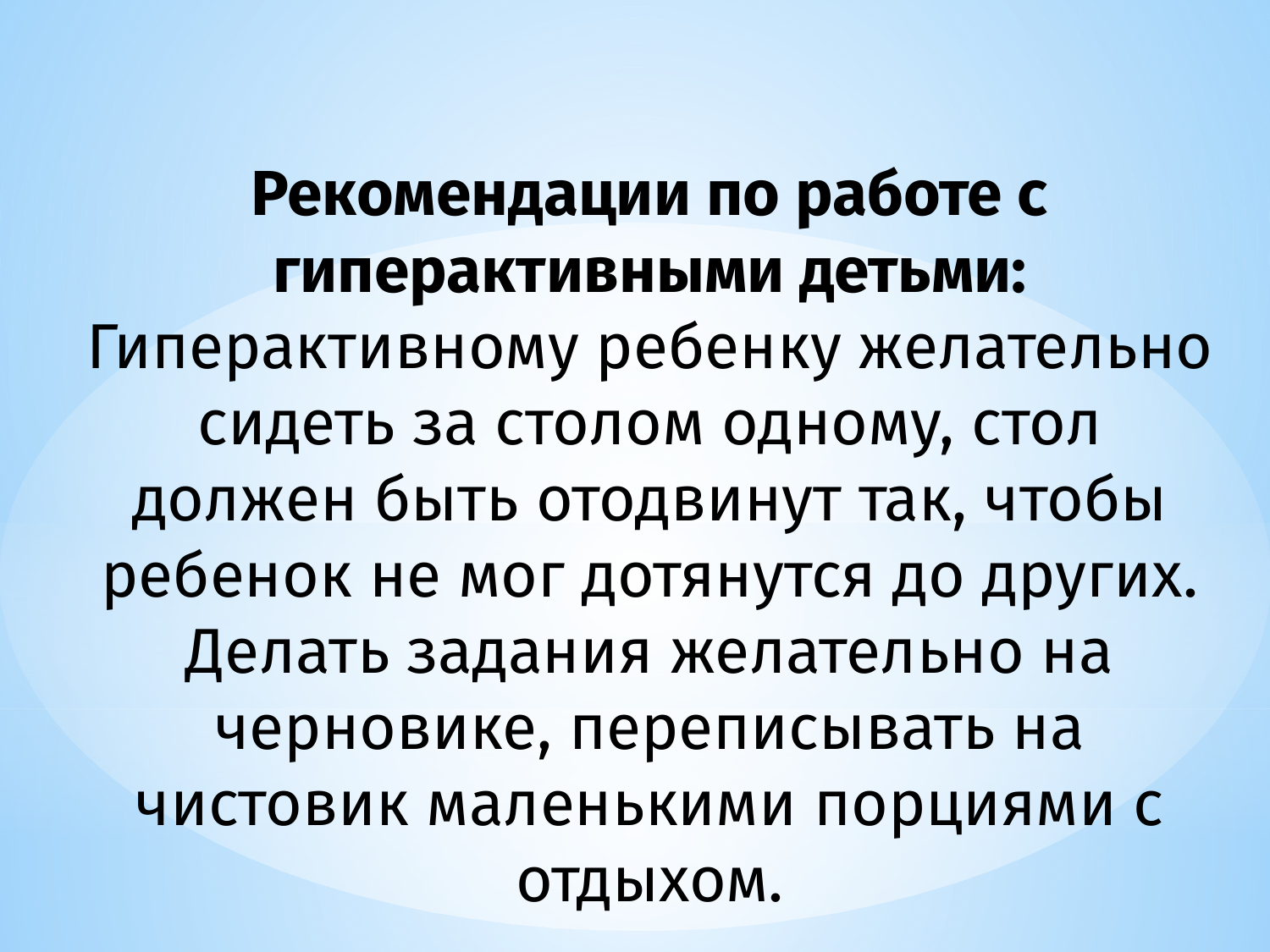

Рекомендации по работе с гиперактивными детьми:
Гиперактивному ребенку желательно сидеть за столом одному, стол должен быть отодвинут так, чтобы ребенок не мог дотянутся до других.
Делать задания желательно на черновике, переписывать на чистовик маленькими порциями с отдыхом.